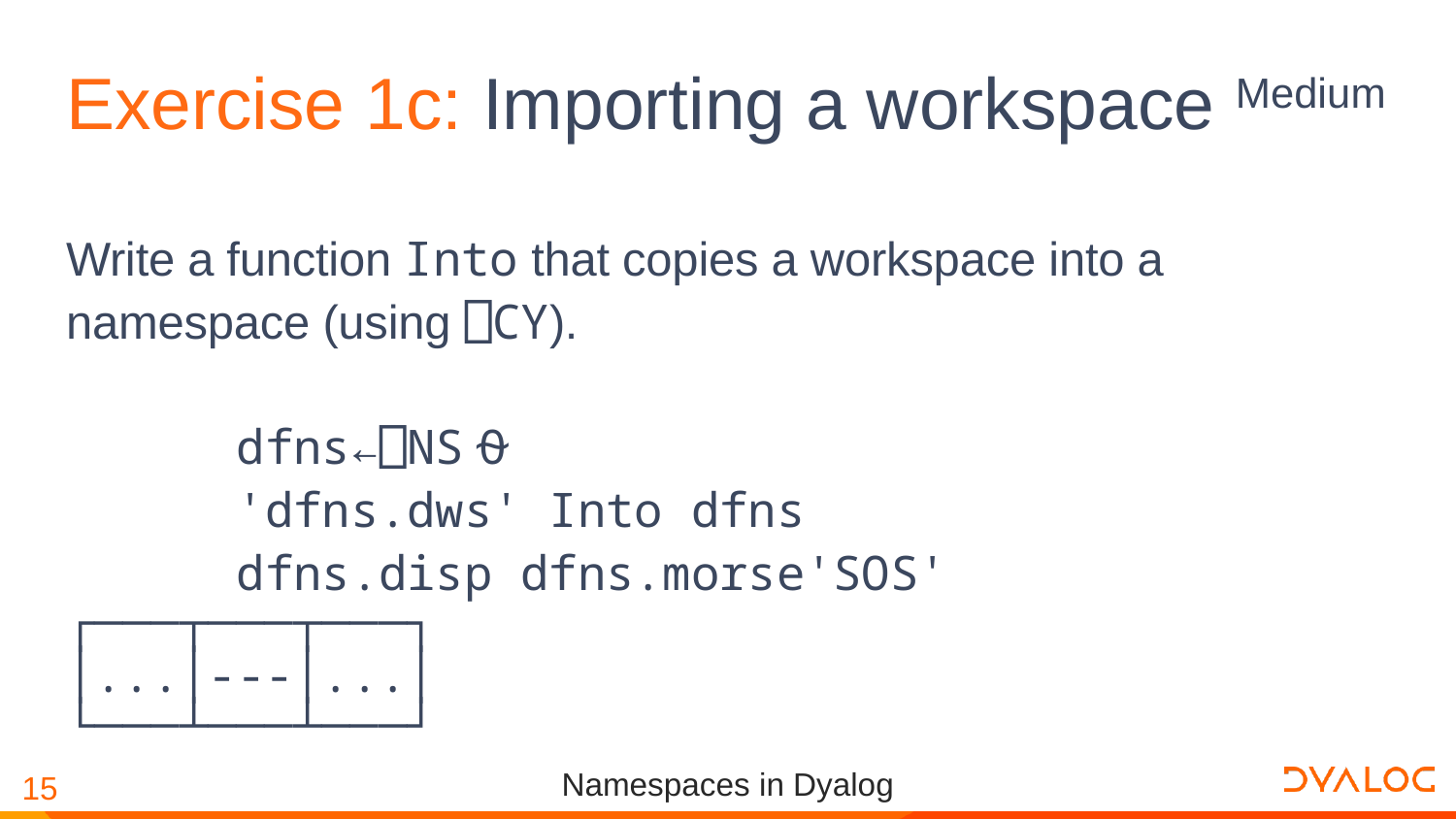

# Exercise 1c: Importing a workspace Medium
Write a function Into that copies a workspace into a namespace (using ⎕CY).

      dfns←⎕NS⍬
      'dfns.dws' Into dfns
      dfns.disp dfns.morse'SOS'
┌───┬───┬───┐
│...│---│...│
└───┴───┴───┘